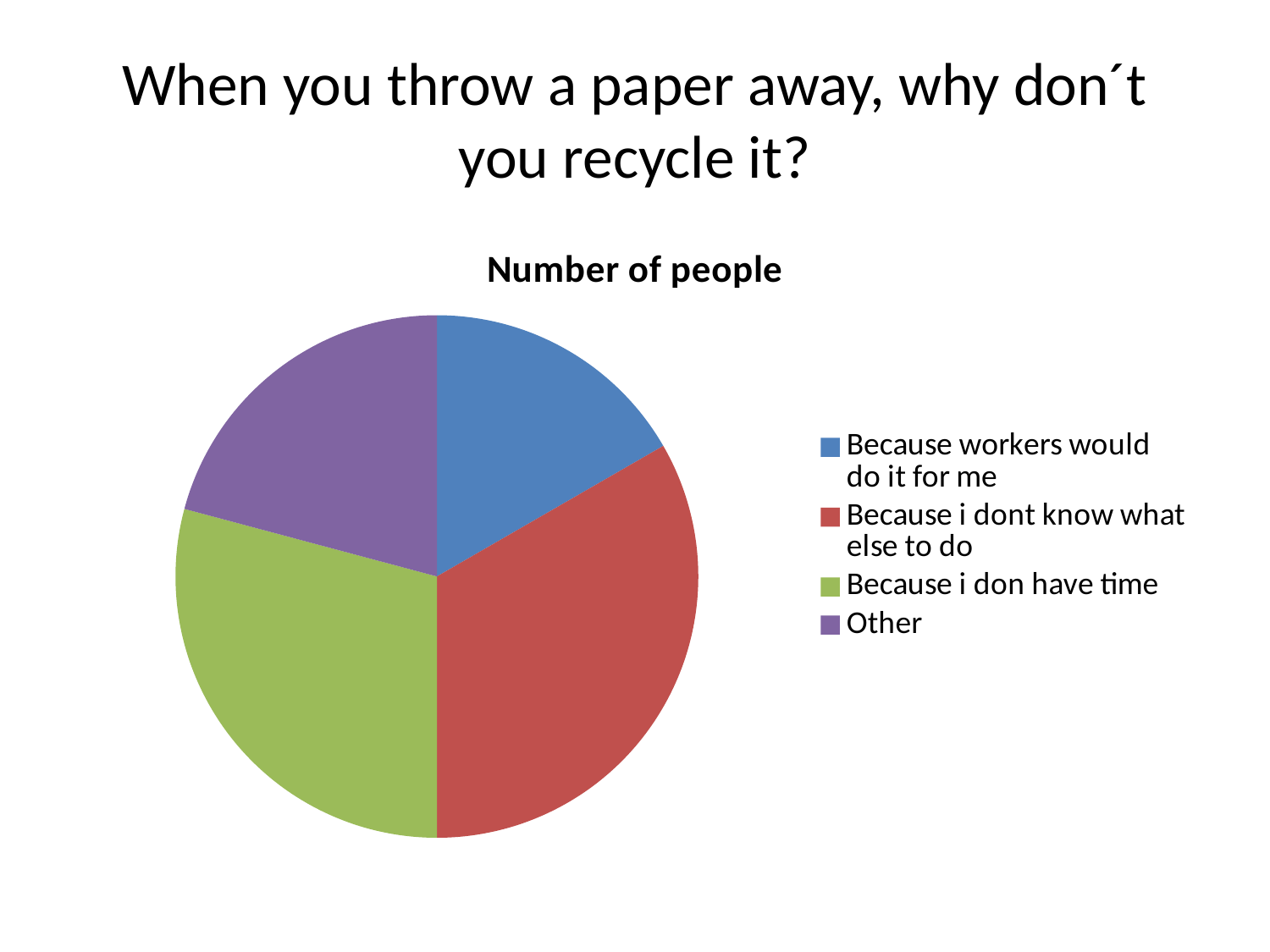

# When you throw a paper away, why don´t you recycle it?

### Chart:

| Category | Number of people |
|---|---|
| Because workers would do it for me | 4.0 |
| Because i dont know what else to do | 8.0 |
| Because i don have time | 7.0 |
| Other | 5.0 |